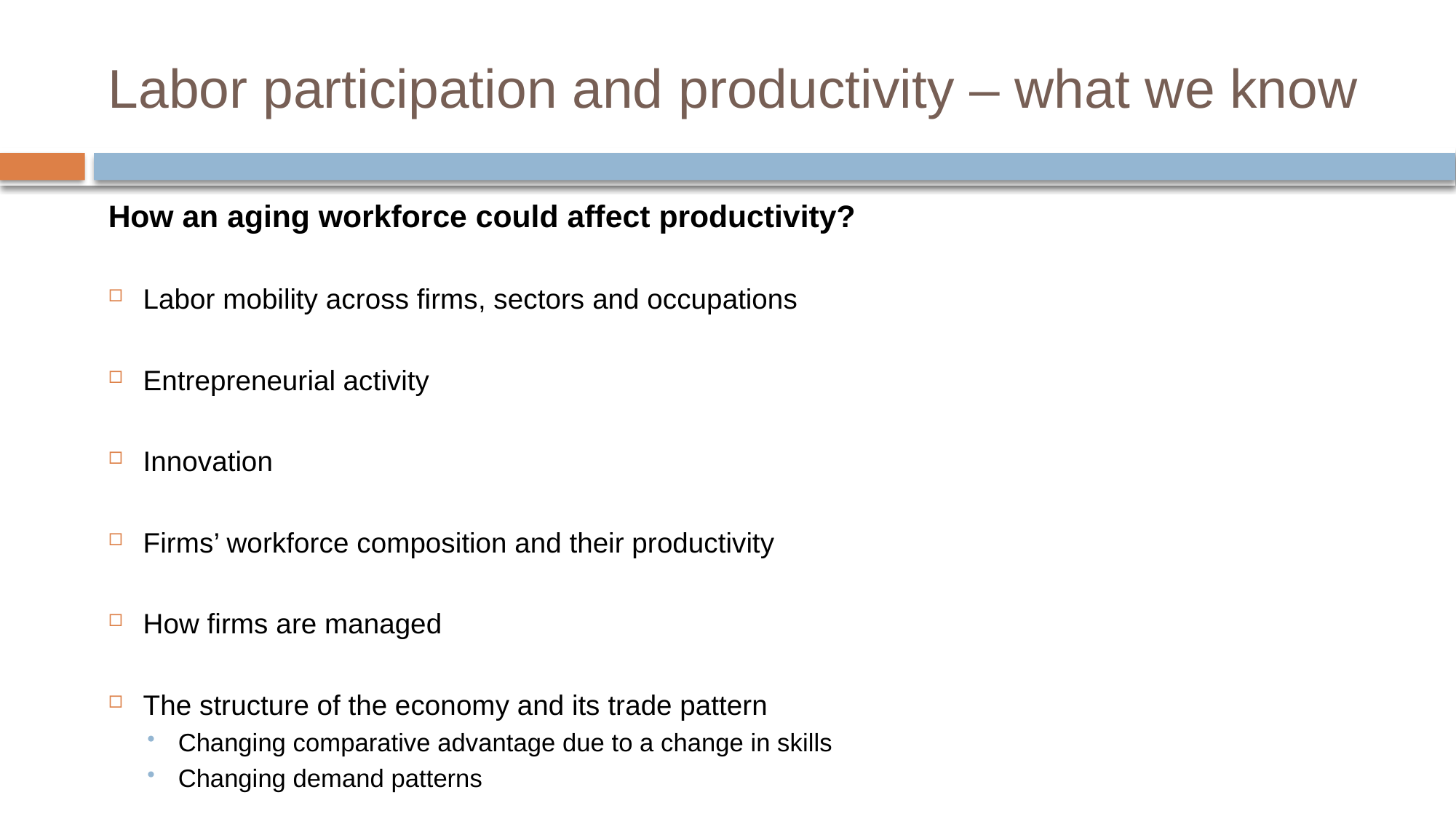

# Labor participation and productivity – what we know
How an aging workforce could affect productivity?

Labor mobility across firms, sectors and occupations

Entrepreneurial activity

Innovation

Firms’ workforce composition and their productivity

How firms are managed

The structure of the economy and its trade pattern
Changing comparative advantage due to a change in skills
Changing demand patterns